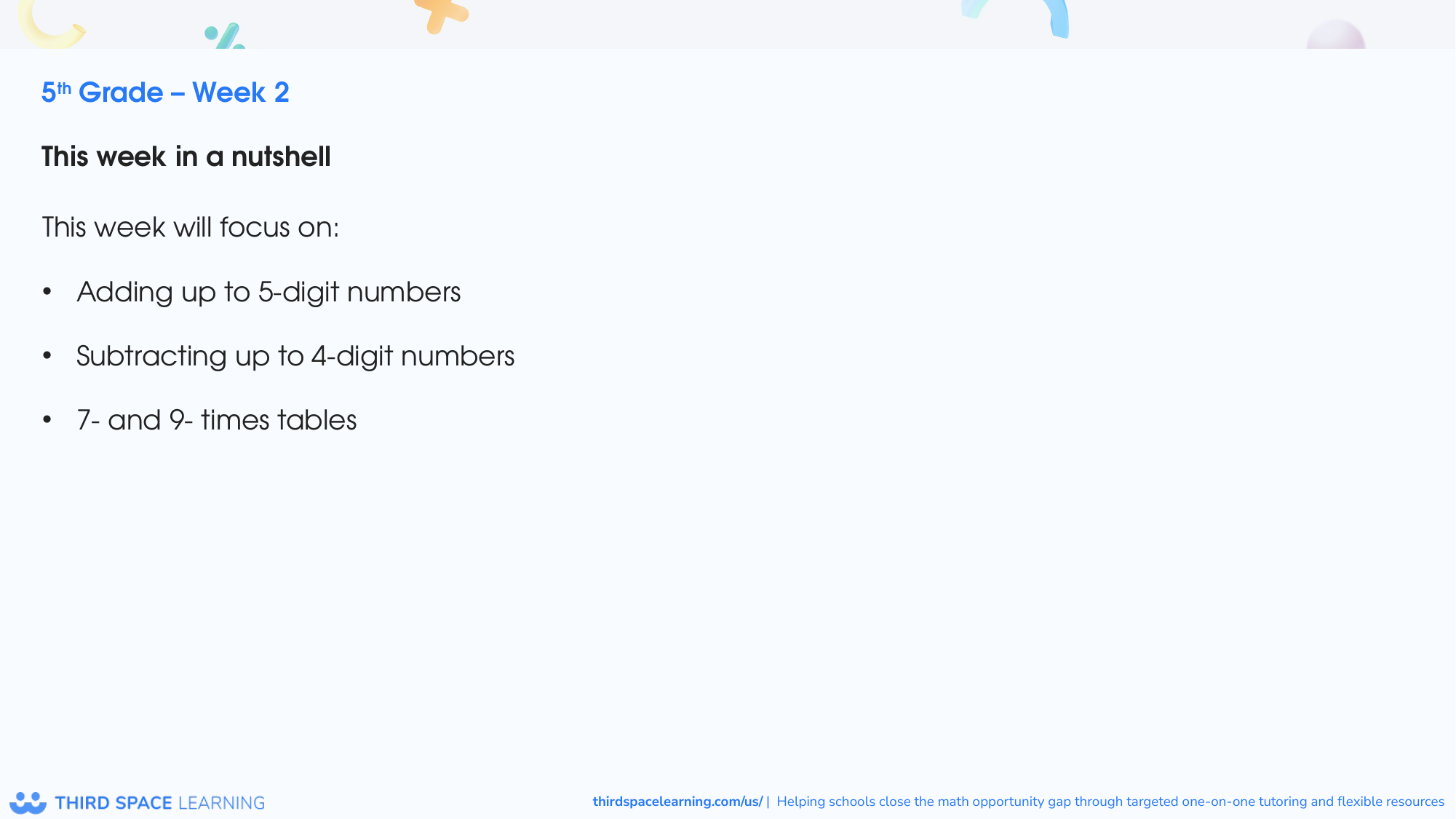

5th Grade – Week 2
This week in a nutshell
This week will focus on:
Adding up to 5-digit numbers
Subtracting up to 4-digit numbers
7- and 9- times tables